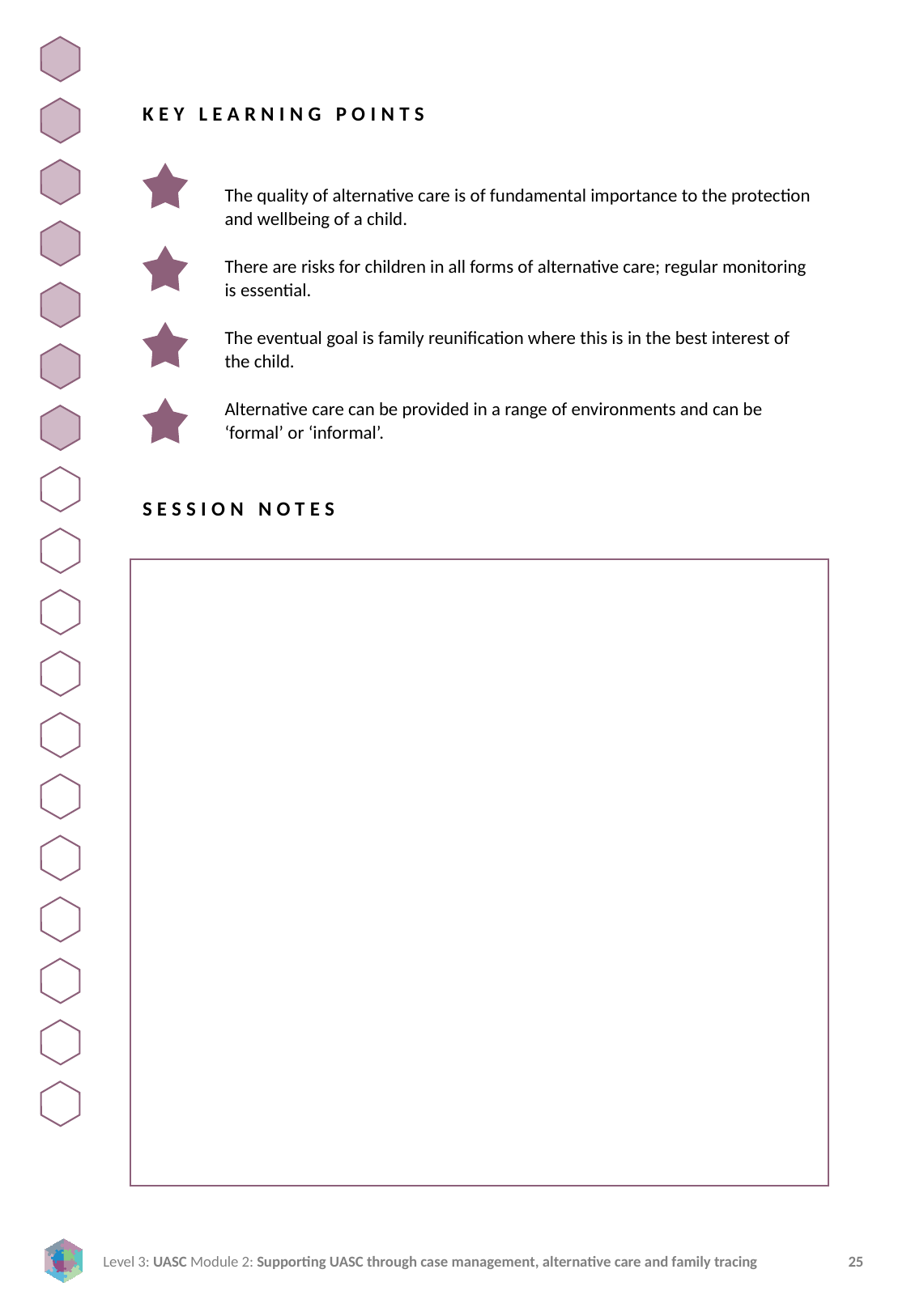

KEY LEARNING POINTS

The quality of alternative care is of fundamental importance to the protection and wellbeing of a child.

There are risks for children in all forms of alternative care; regular monitoring is essential.

The eventual goal is family reunification where this is in the best interest of the child.

Alternative care can be provided in a range of environments and can be ‘formal’ or ‘informal’.

SESSION NOTES